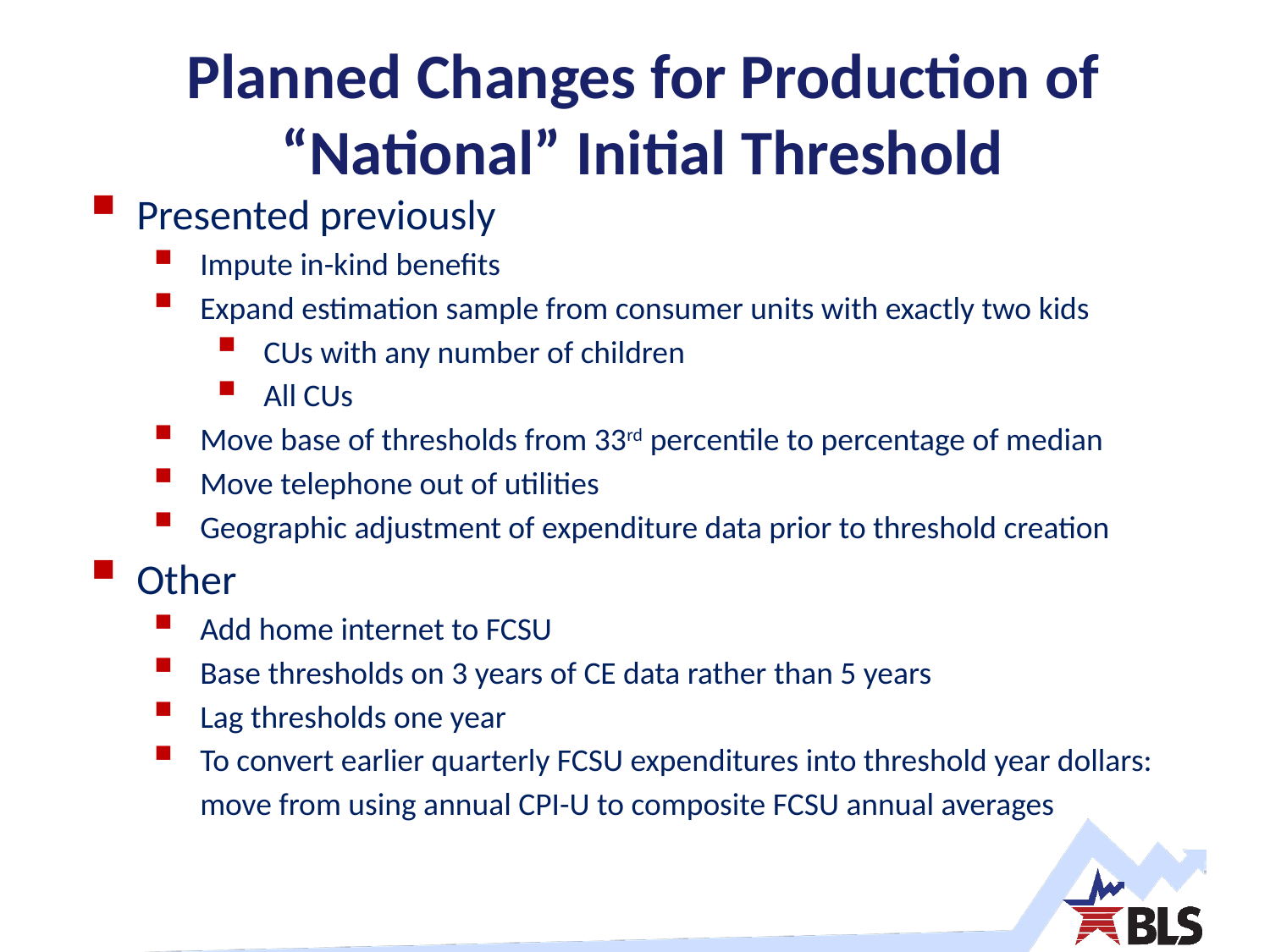

# Planned Changes for Production of “National” Initial Threshold
Presented previously
Impute in-kind benefits
Expand estimation sample from consumer units with exactly two kids
CUs with any number of children
All CUs
Move base of thresholds from 33rd percentile to percentage of median
Move telephone out of utilities
Geographic adjustment of expenditure data prior to threshold creation
Other
Add home internet to FCSU
Base thresholds on 3 years of CE data rather than 5 years
Lag thresholds one year
To convert earlier quarterly FCSU expenditures into threshold year dollars: move from using annual CPI-U to composite FCSU annual averages
4  — U.S. BUREAU OF LABOR STATISTICS • bls.gov